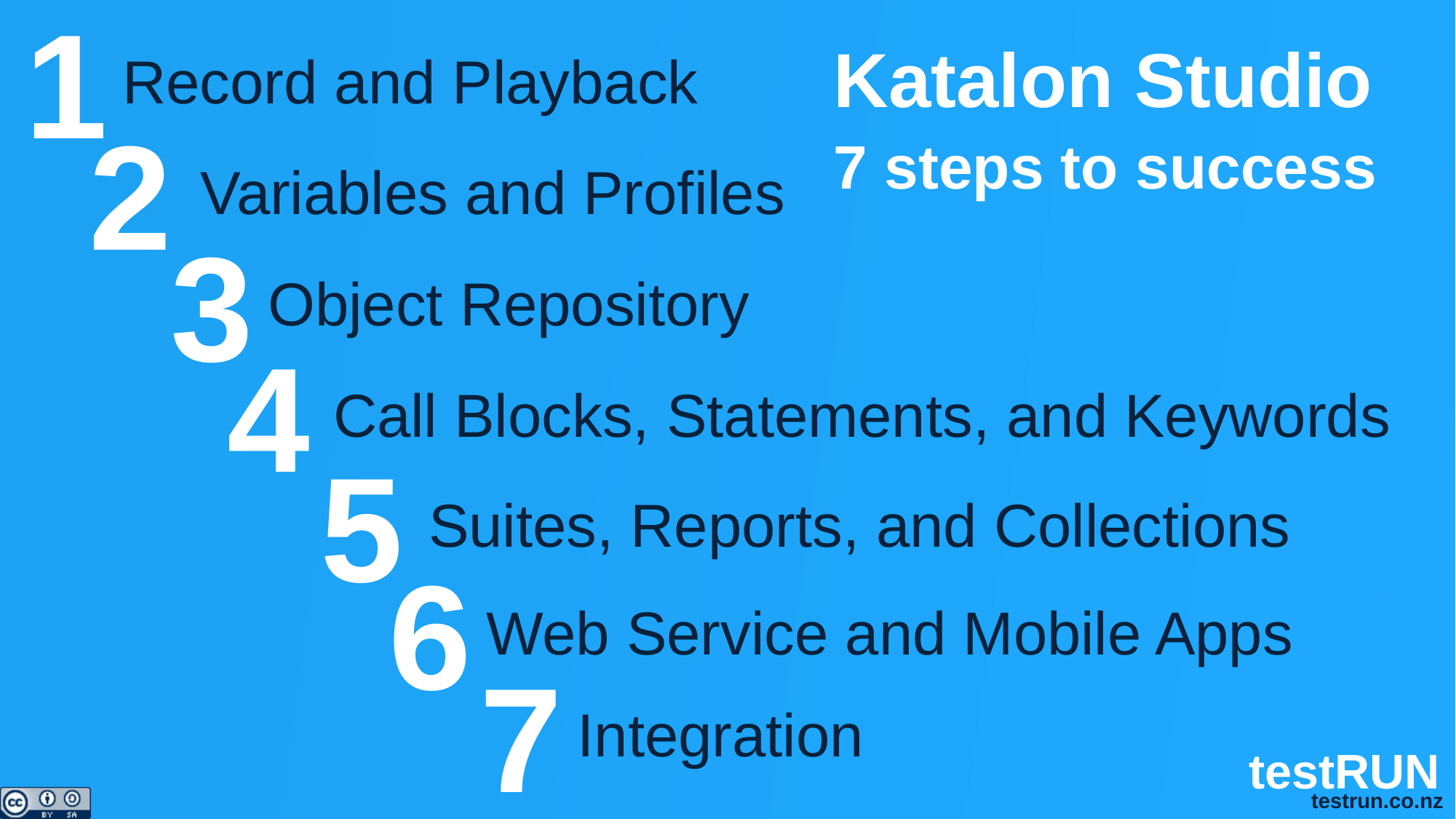

1
Record and Playback
# Katalon Studio
7 steps to success
2
Variables and Profiles
3
Object Repository
4
Call Blocks, Statements, and Keywords
5
Suites, Reports, and Collections
6
Web Service and Mobile Apps
7
Integration